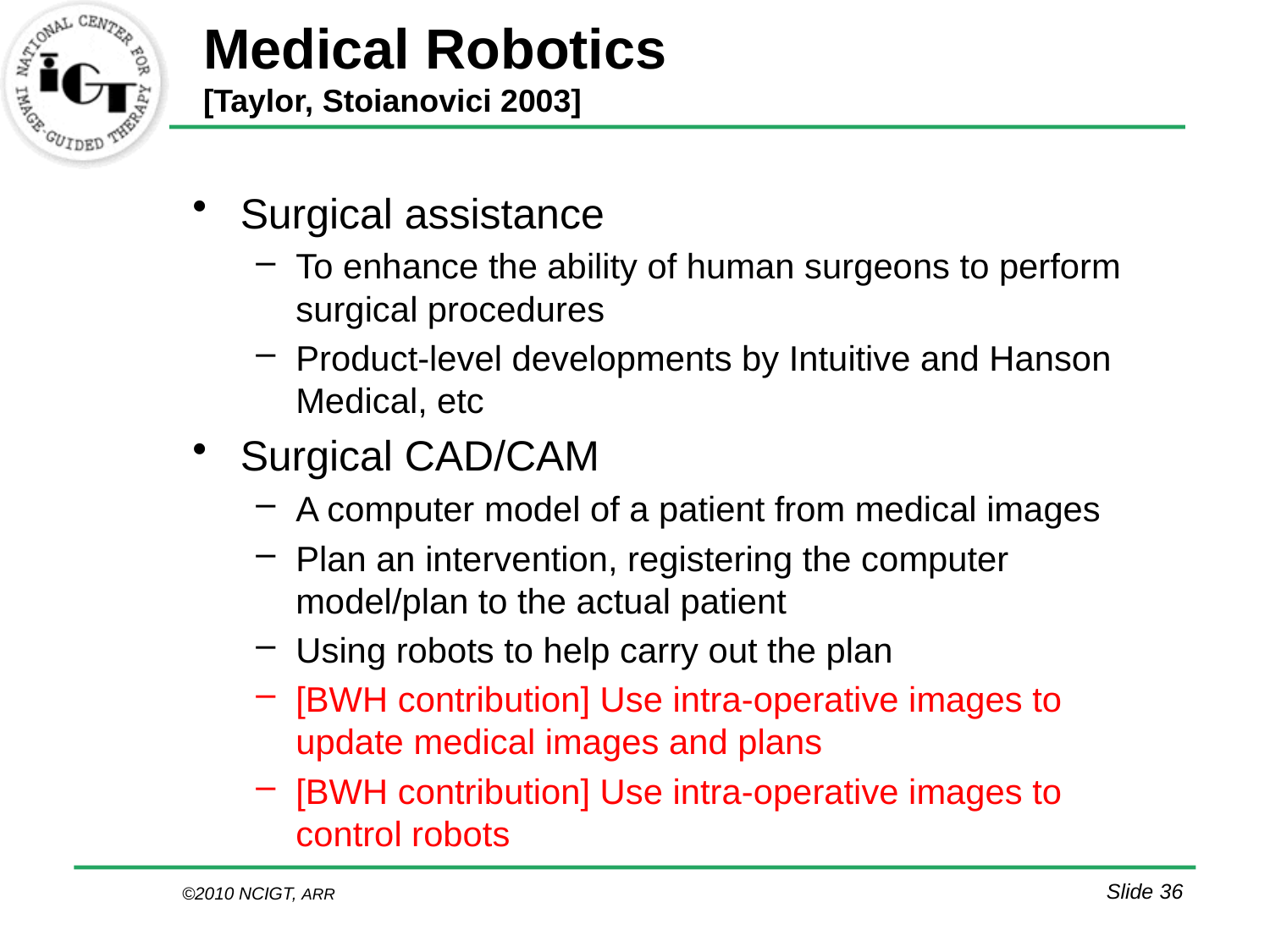

# Medical Robotics [Taylor, Stoianovici 2003]
Surgical assistance
To enhance the ability of human surgeons to perform surgical procedures
Product-level developments by Intuitive and Hanson Medical, etc
Surgical CAD/CAM
A computer model of a patient from medical images
Plan an intervention, registering the computer model/plan to the actual patient
Using robots to help carry out the plan
[BWH contribution] Use intra-operative images to update medical images and plans
[BWH contribution] Use intra-operative images to control robots